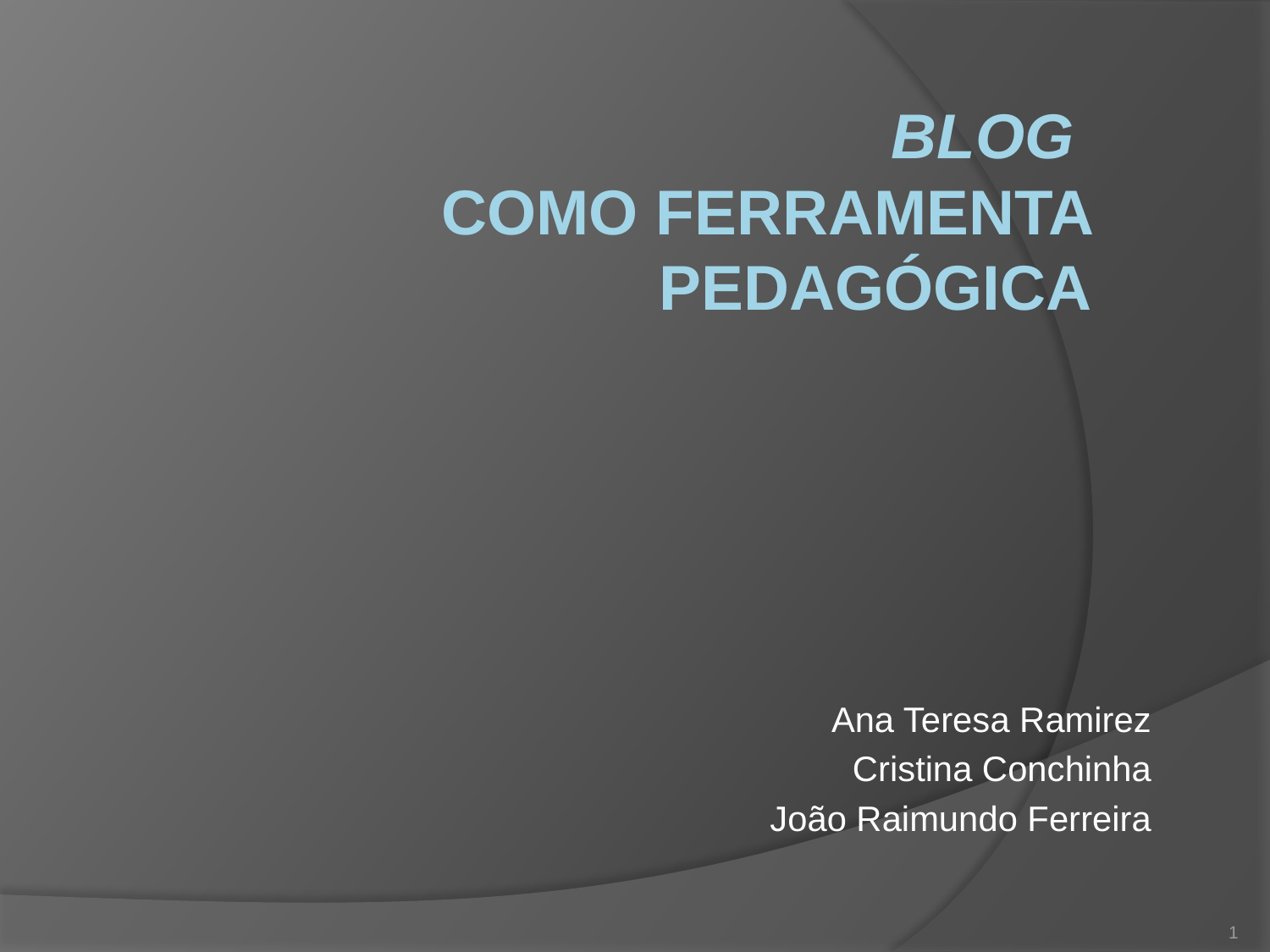

# BLOG COMO FERRAMENTA PEDAGÓGICA
Ana Teresa Ramirez
Cristina Conchinha
João Raimundo Ferreira
1